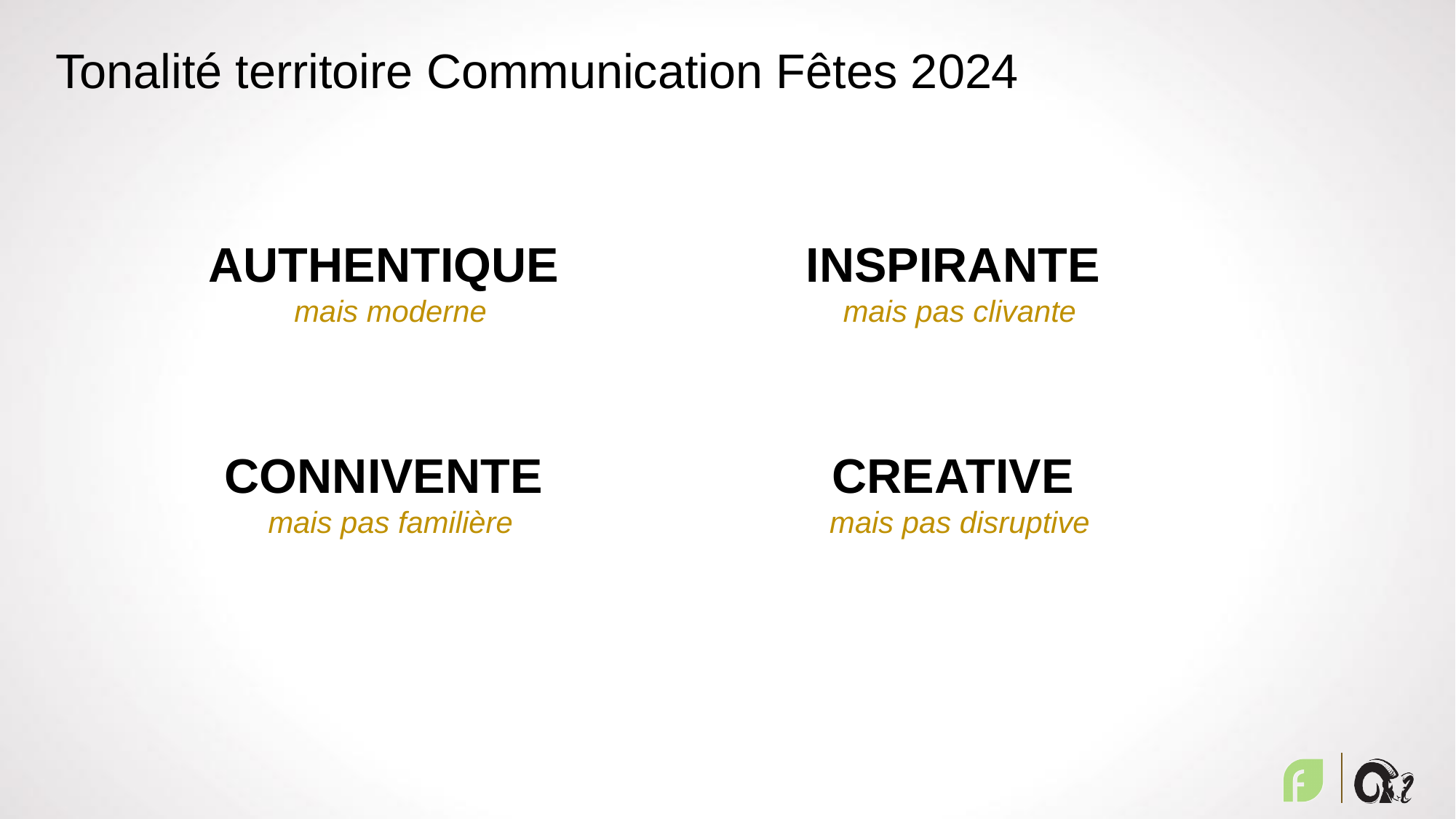

Tonalité territoire Communication Fêtes 2024

AUTHENTIQUE
mais moderne
CONNIVENTE
mais pas familière
INSPIRANTE
mais pas clivante
CREATIVE
mais pas disruptive